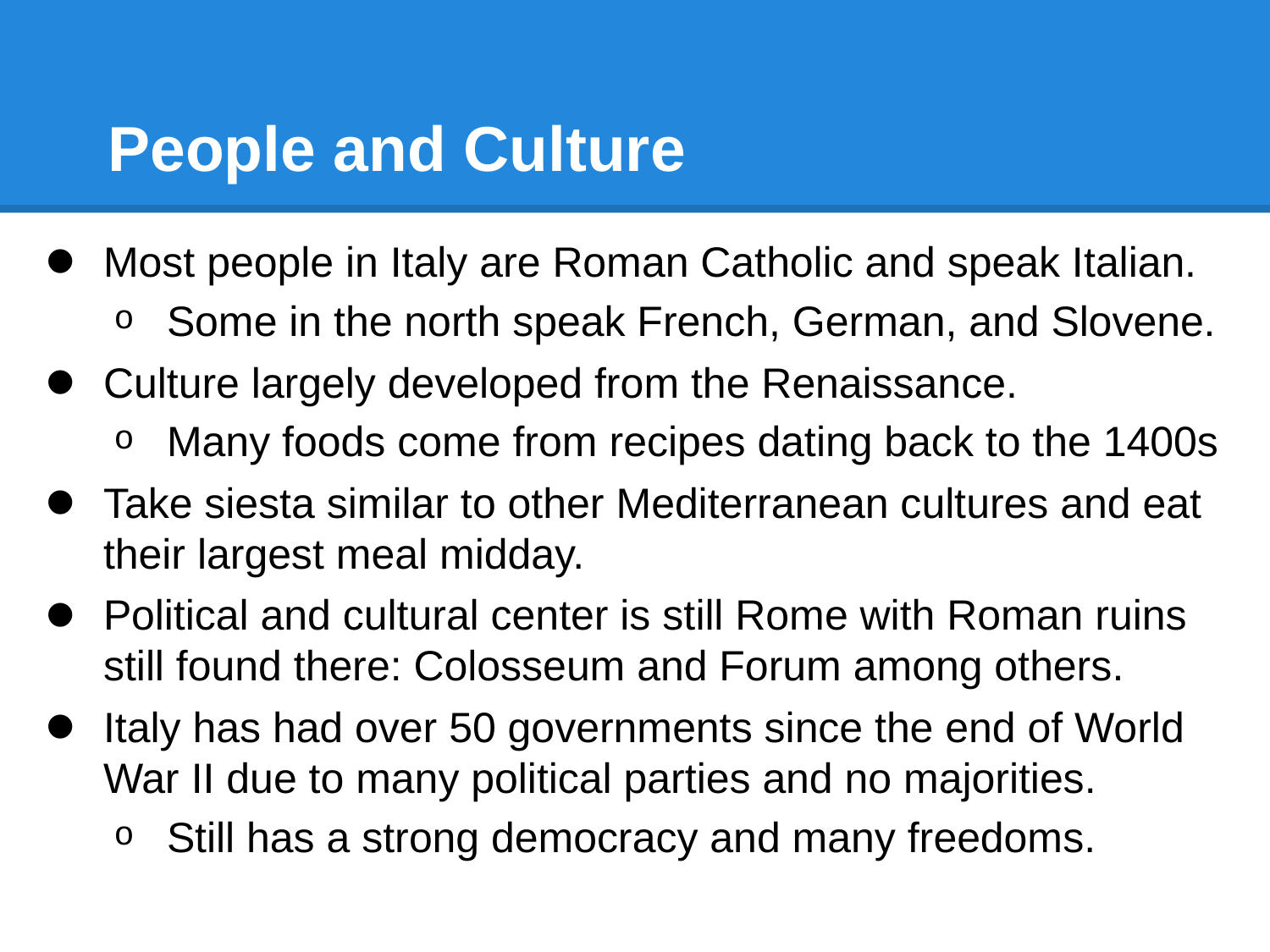

# People and Culture
Most people in Italy are Roman Catholic and speak Italian.
Some in the north speak French, German, and Slovene.
Culture largely developed from the Renaissance.
Many foods come from recipes dating back to the 1400s
Take siesta similar to other Mediterranean cultures and eat their largest meal midday.
Political and cultural center is still Rome with Roman ruins still found there: Colosseum and Forum among others.
Italy has had over 50 governments since the end of World War II due to many political parties and no majorities.
Still has a strong democracy and many freedoms.